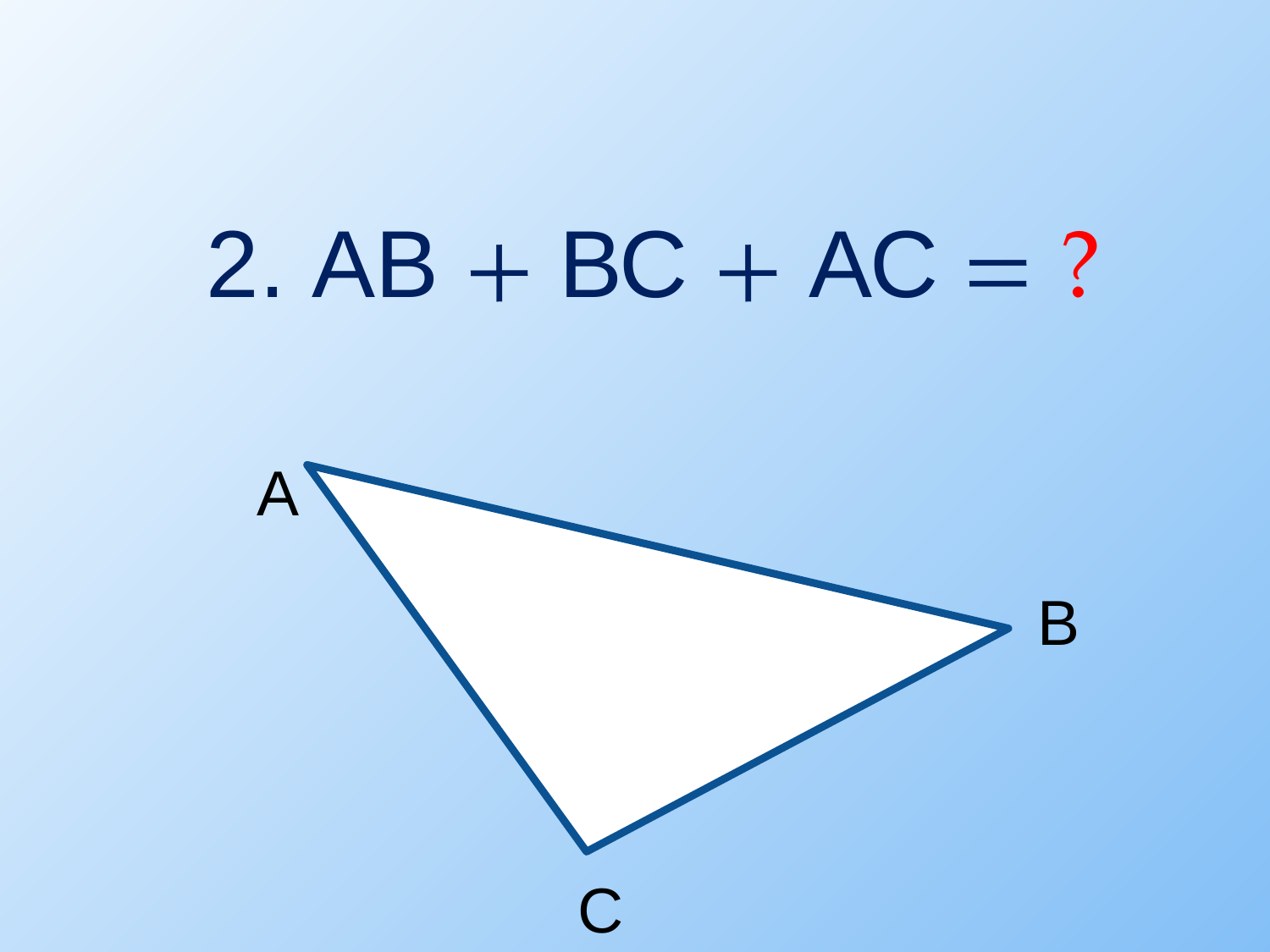

#
2. АВ + ВС + АС = ?
А

В
С